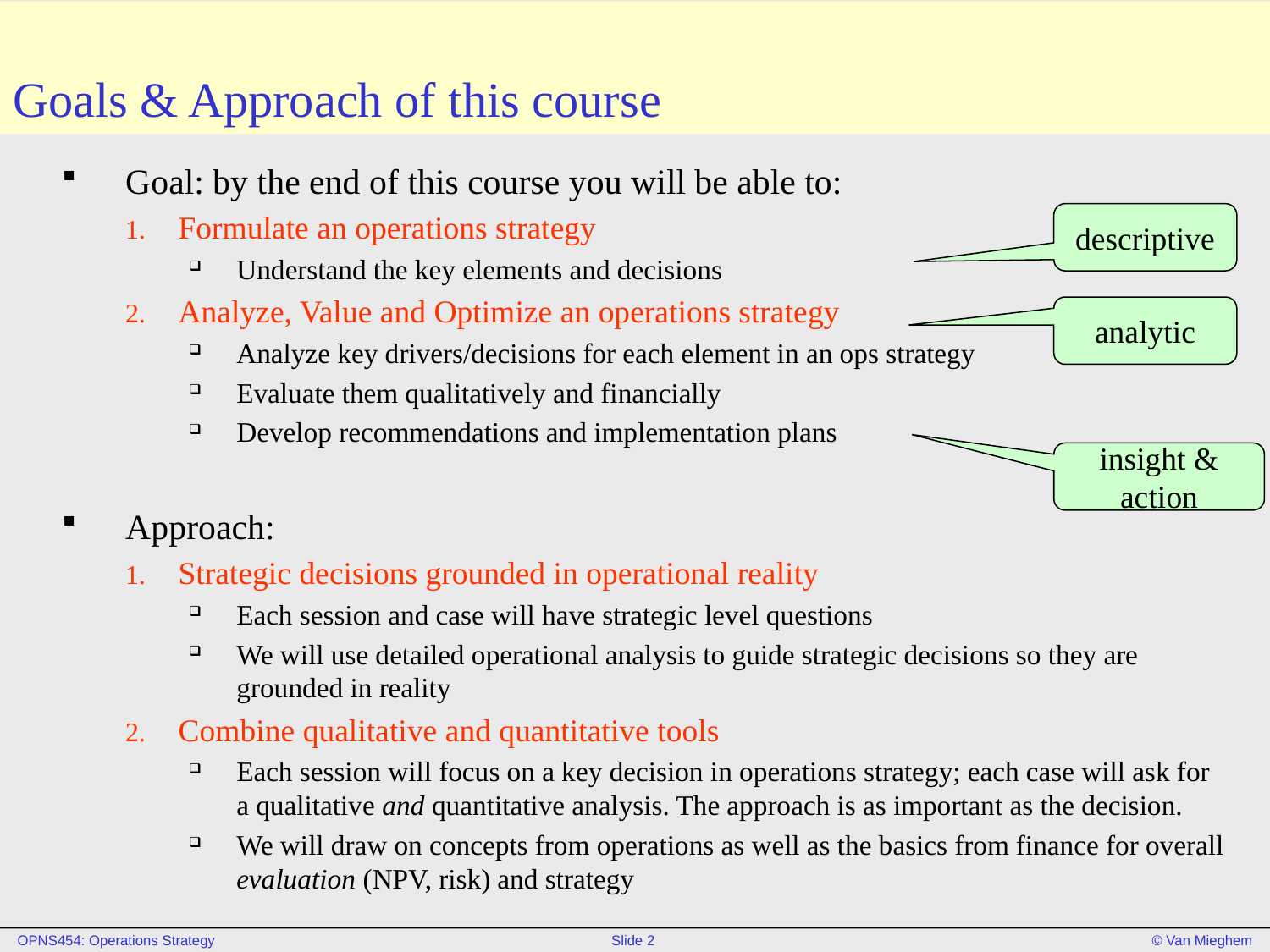

# Goals & Approach of this course
Goal: by the end of this course you will be able to:
Formulate an operations strategy
Understand the key elements and decisions
Analyze, Value and Optimize an operations strategy
Analyze key drivers/decisions for each element in an ops strategy
Evaluate them qualitatively and financially
Develop recommendations and implementation plans

Approach:
Strategic decisions grounded in operational reality
Each session and case will have strategic level questions
We will use detailed operational analysis to guide strategic decisions so they are grounded in reality
Combine qualitative and quantitative tools
Each session will focus on a key decision in operations strategy; each case will ask for a qualitative and quantitative analysis. The approach is as important as the decision.
We will draw on concepts from operations as well as the basics from finance for overall evaluation (NPV, risk) and strategy
descriptive
analytic
insight & action